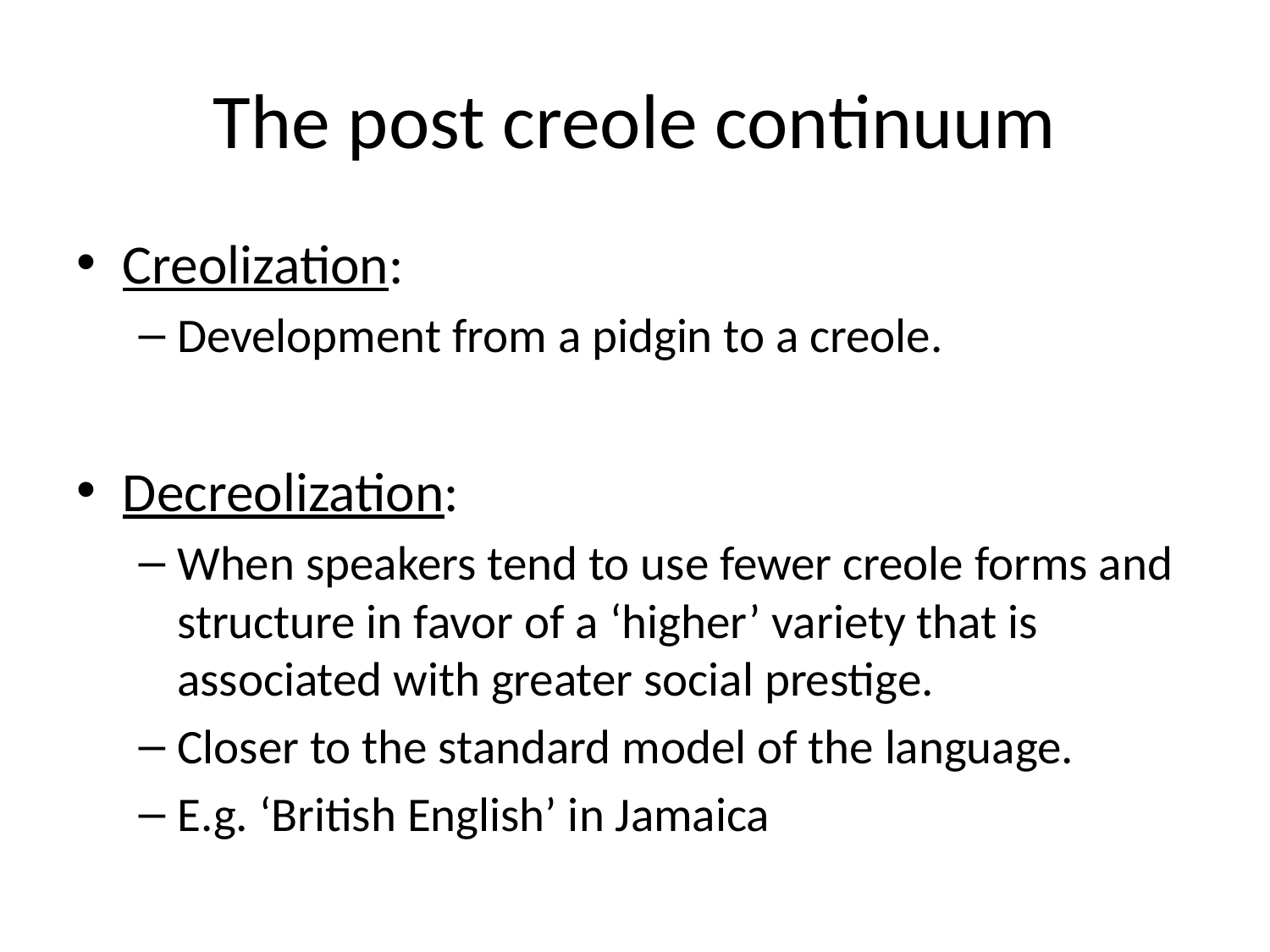

# The post creole continuum
Creolization:
Development from a pidgin to a creole.

Decreolization:
When speakers tend to use fewer creole forms and structure in favor of a ‘higher’ variety that is associated with greater social prestige.
Closer to the standard model of the language.
E.g. ‘British English’ in Jamaica